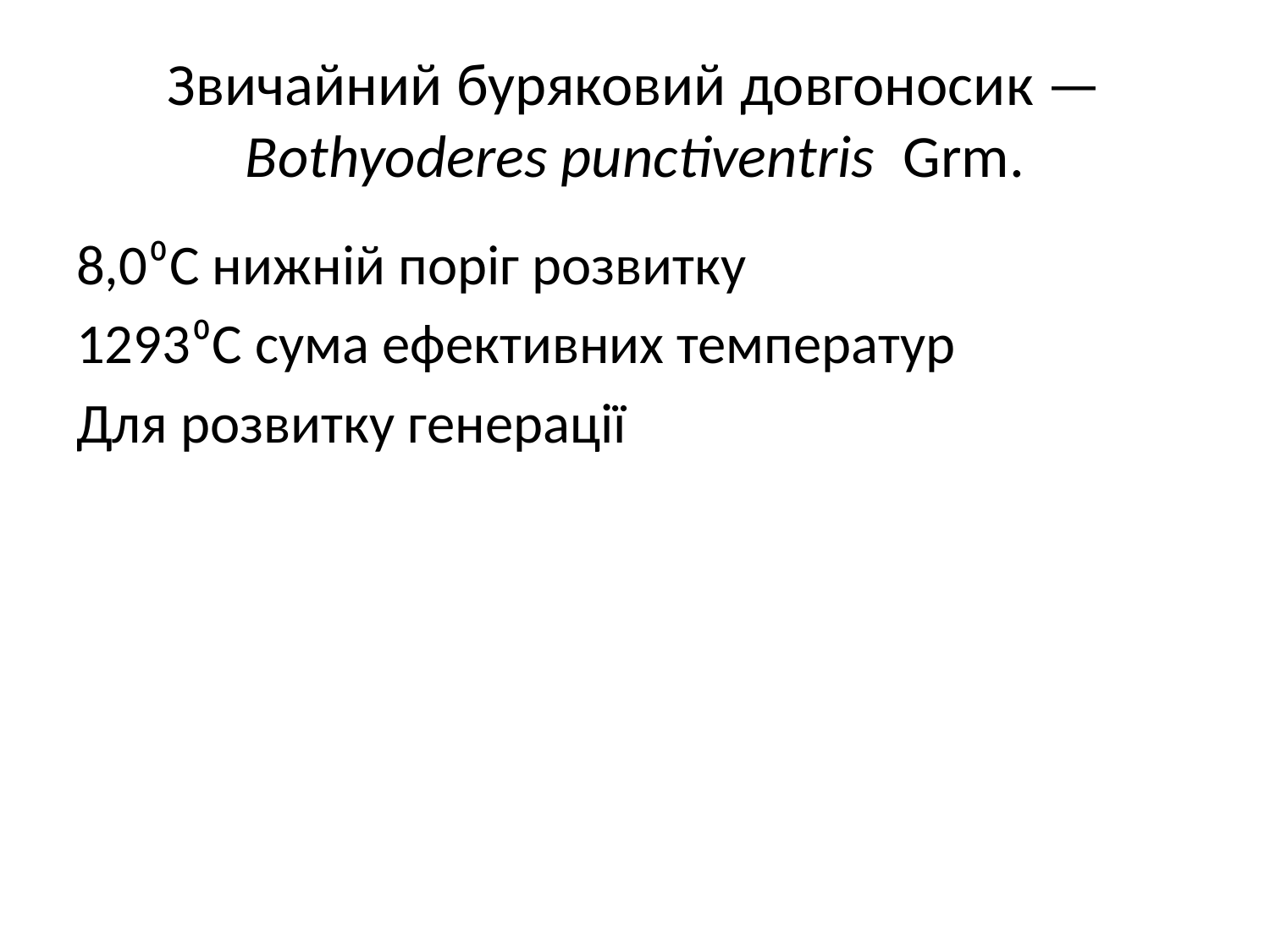

# Звичайний буряковий довгоносик — Bothyoderes punctiventris  Grm.
8,0⁰С нижній поріг розвитку
1293⁰С сума ефективних температур
Для розвитку генерації